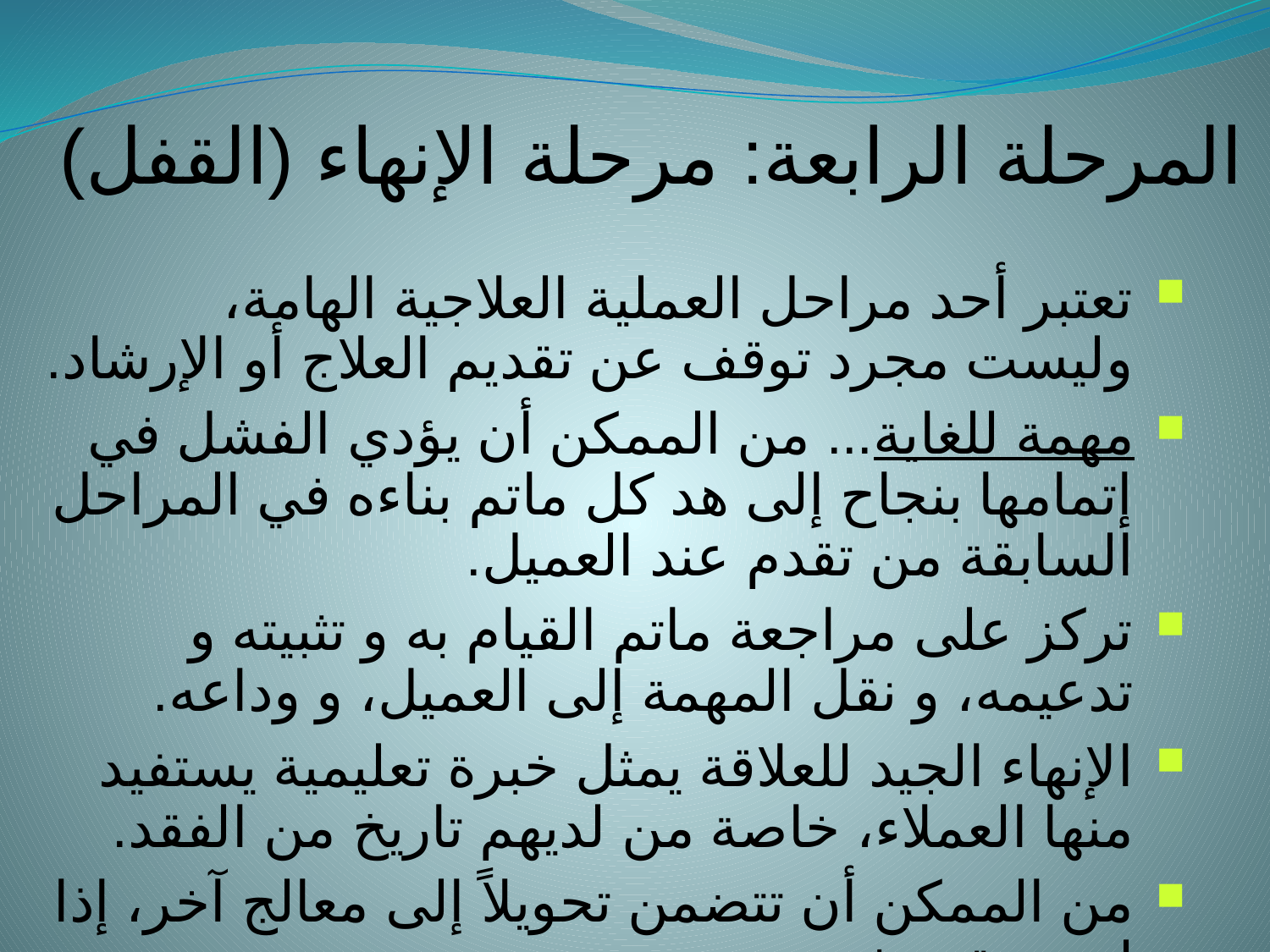

المرحلة الرابعة: مرحلة الإنهاء (القفل)‏
تعتبر أحد مراحل العملية العلاجية الهامة، وليست مجرد توقف عن تقديم العلاج أو الإرشاد.
مهمة للغاية... من الممكن أن يؤدي الفشل في إتمامها بنجاح إلى هد كل ماتم بناءه في المراحل السابقة من تقدم عند العميل.
تركز على مراجعة ماتم القيام به و تثبيته و تدعيمه، و نقل المهمة إلى العميل، و وداعه.
الإنهاء الجيد للعلاقة يمثل خبرة تعليمية يستفيد منها العملاء، خاصة من لديهم تاريخ من الفقد.
من الممكن أن تتضمن تحويلاً إلى معالج آخر، إذا لم يتحقق شيء.